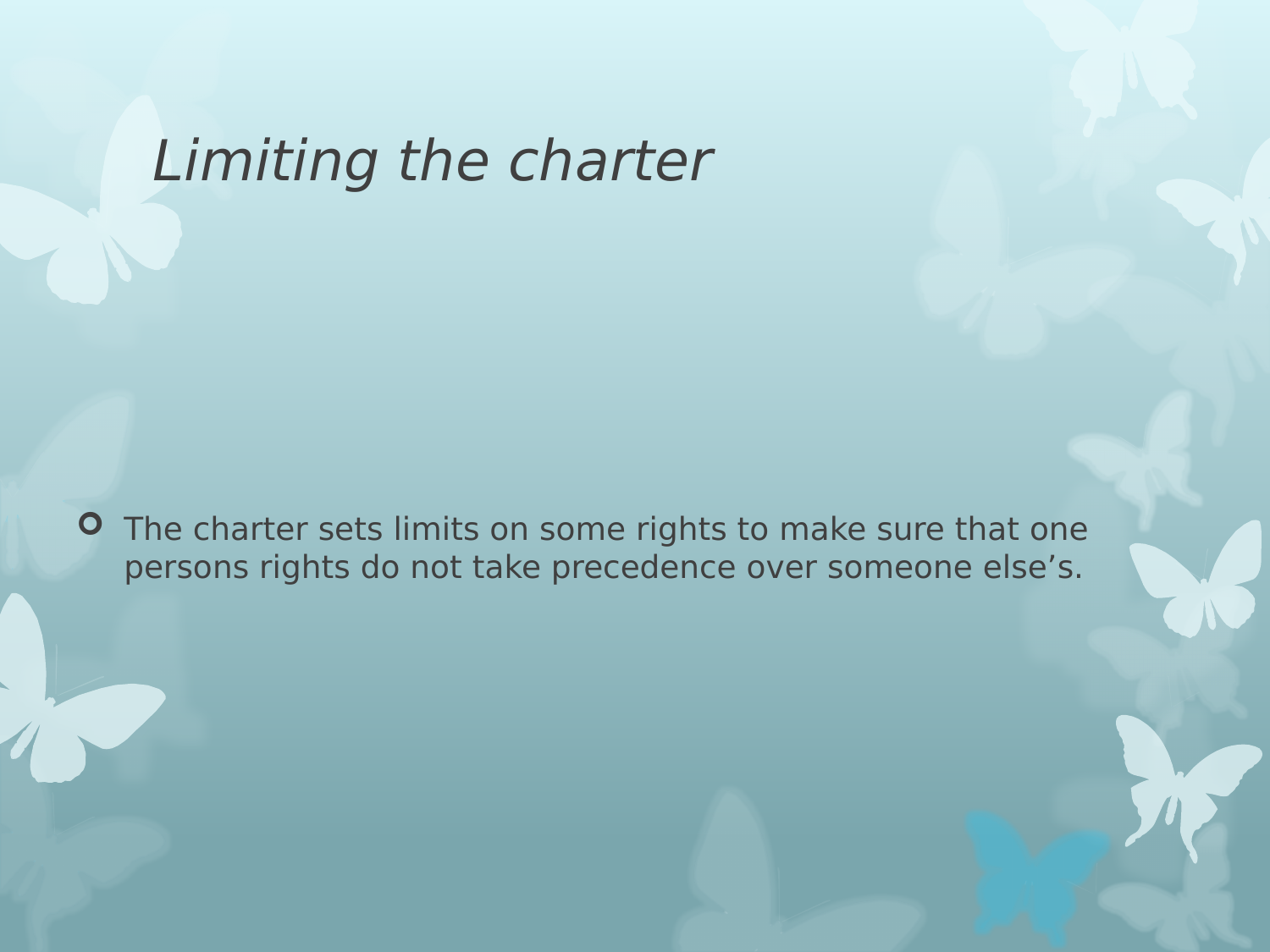

# Limiting the charter
The charter sets limits on some rights to make sure that one persons rights do not take precedence over someone else’s.